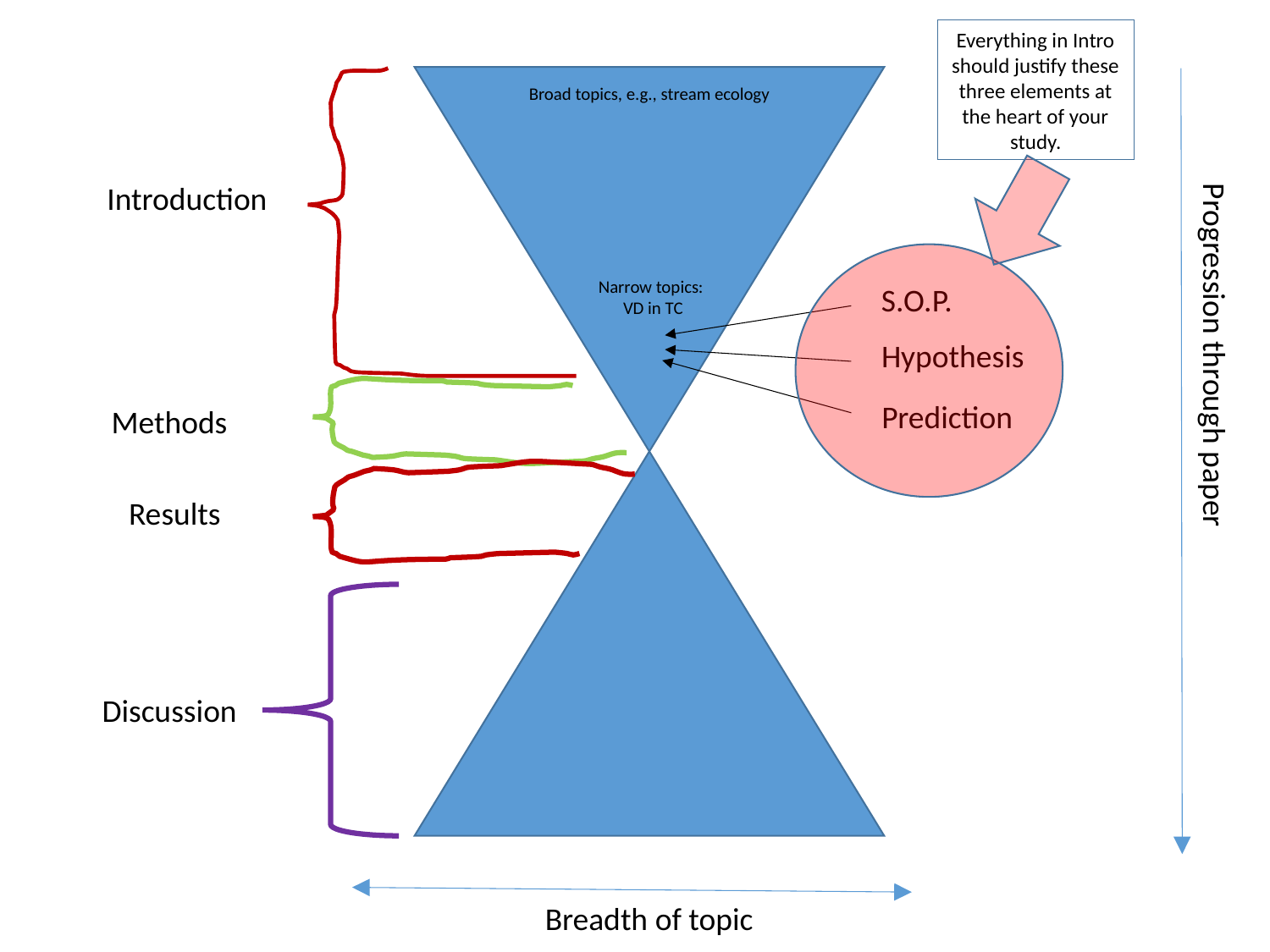

Everything in Intro should justify these three elements at the heart of your study.

Broad topics, e.g., stream ecology

Introduction

Narrow topics:
VD in TC
S.O.P.
Hypothesis
Progression through paper

Prediction
Methods

Results

Discussion
Breadth of topic